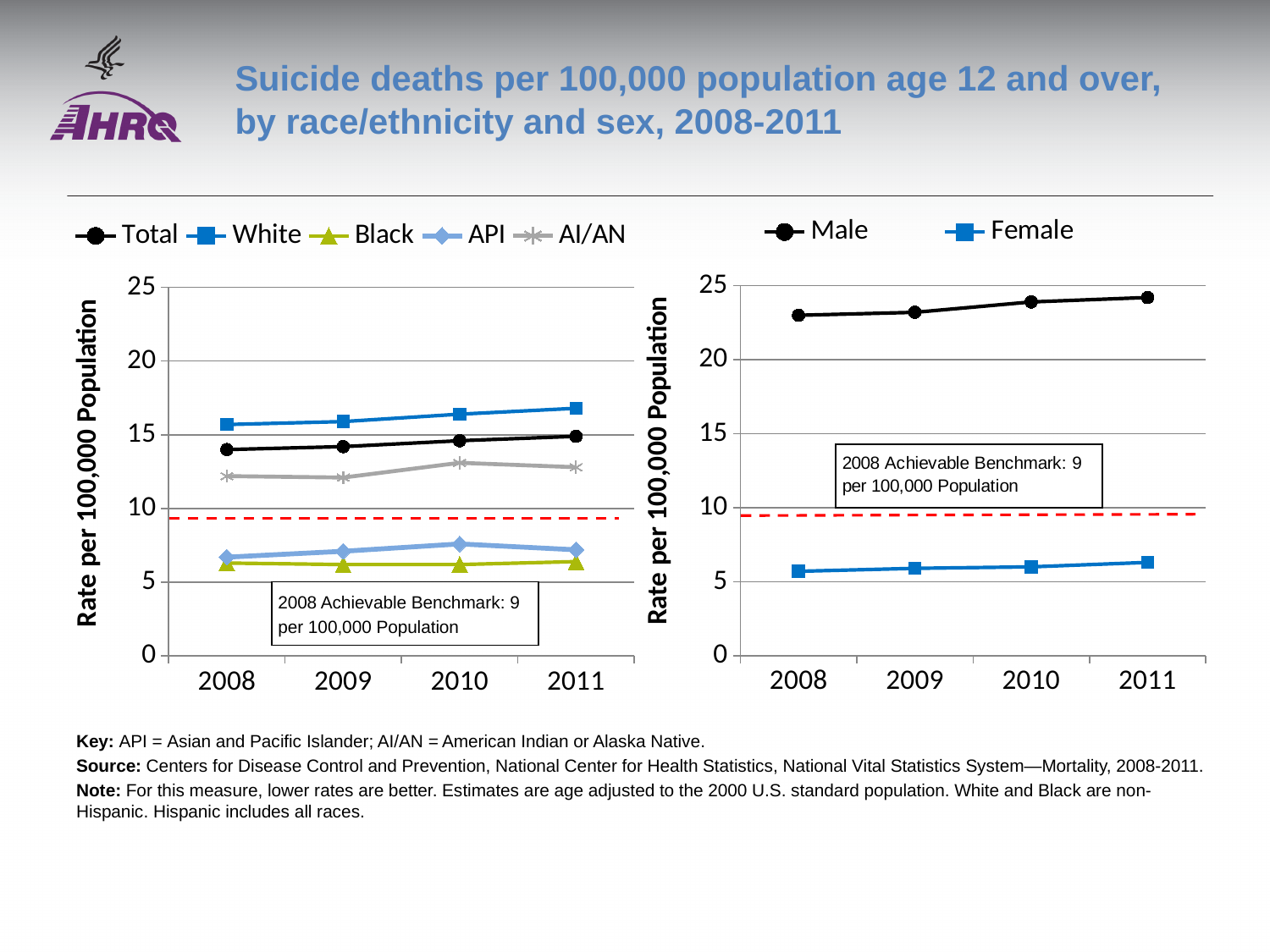

# Suicide deaths per 100,000 population age 12 and over, by race/ethnicity and sex, 2008-2011

### Chart

| Category | Total | White | Black | API | AI/AN |
|---|---|---|---|---|---|
| 2008 | 14.0 | 15.7 | 6.3 | 6.7 | 12.2 |
| 2009 | 14.2 | 15.9 | 6.2 | 7.1 | 12.1 |
| 2010 | 14.6 | 16.4 | 6.2 | 7.6 | 13.1 |
| 2011 | 14.9 | 16.8 | 6.4 | 7.2 | 12.8 |

### Chart

| Category | Male | Female |
|---|---|---|
| 2008 | 23.0 | 5.7 |
| 2009 | 23.2 | 5.9 |
| 2010 | 23.9 | 6.0 |
| 2011 | 24.2 | 6.3 |
2008 Achievable Benchmark: 9 per 100,000 Population
Key: API = Asian and Pacific Islander; AI/AN = American Indian or Alaska Native.
Source: Centers for Disease Control and Prevention, National Center for Health Statistics, National Vital Statistics System—Mortality, 2008-2011.
Note: For this measure, lower rates are better. Estimates are age adjusted to the 2000 U.S. standard population. White and Black are non-Hispanic. Hispanic includes all races.